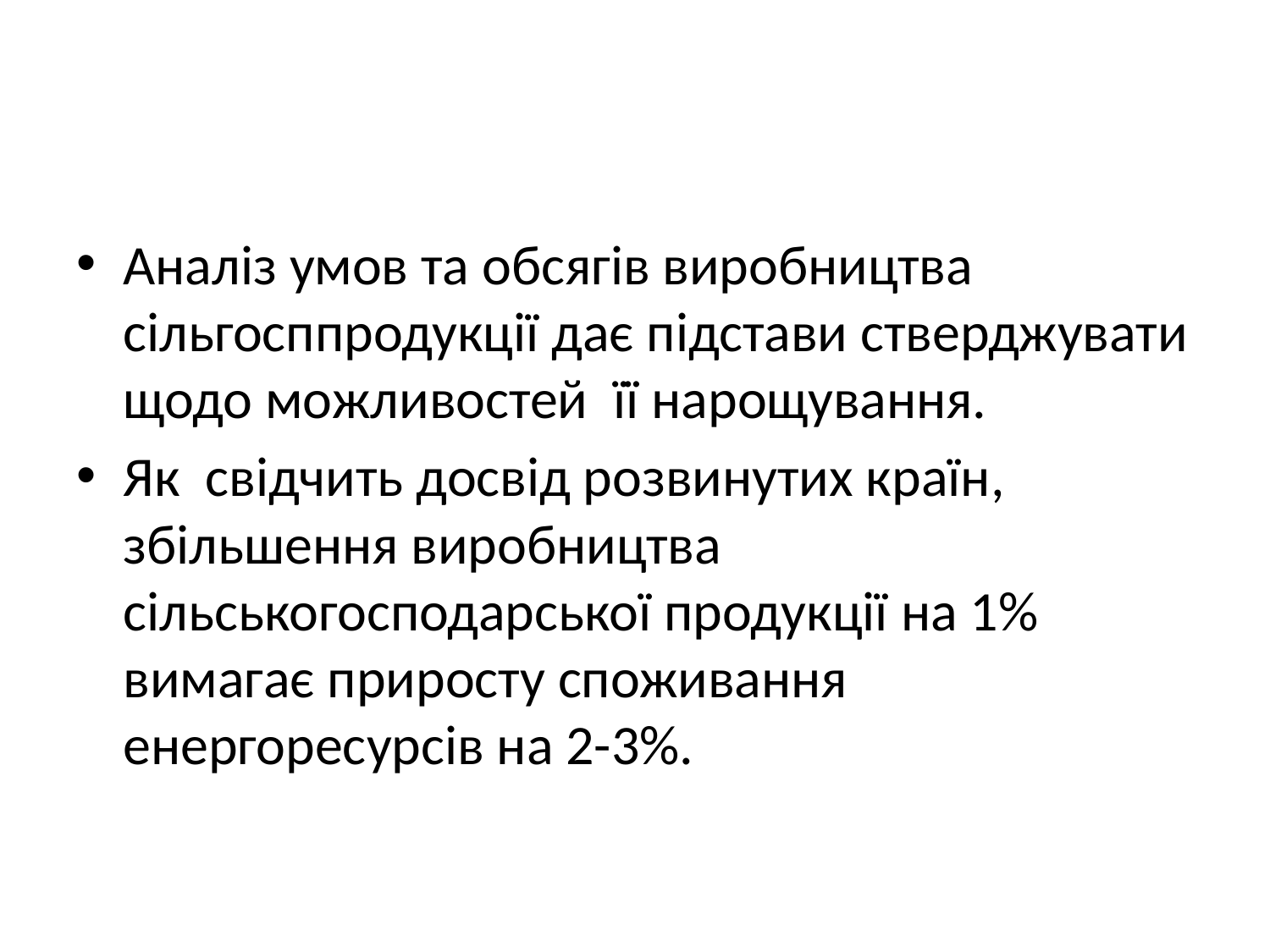

#
Аналіз умов та обсягів виробництва сільгосппродукції дає підстави стверджувати щодо можливостей  її нарощування.
Як  свідчить досвід розвинутих країн, збільшення виробництва сільськогосподарської продукції на 1% вимагає приросту споживання енергоресурсів на 2-3%.